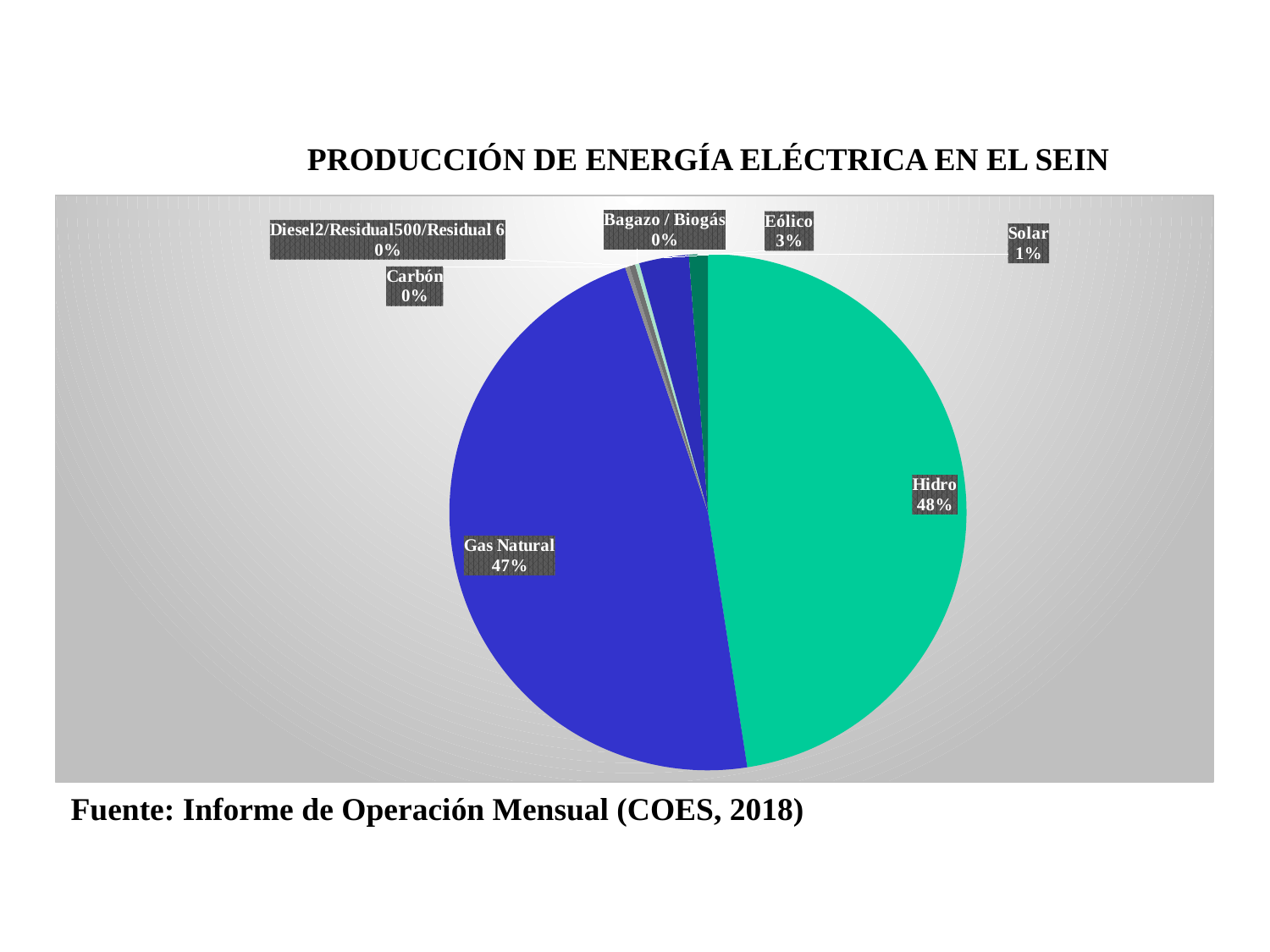

PRODUCCIÓN DE ENERGÍA ELÉCTRICA EN EL SEIN

### Chart

| Category |  |
|---|---|
| Hidro | 1997.8919180625003 |
| Gas Natural | 1984.3622375425005 |
| Carbón | 10.7779047775 |
| Diesel2/Residual500/Residual 6 | 16.2554912325 |
| Bagazo / Biogás | 11.030120595 |
| Eólico | 130.32940519 |
| Solar | 49.3644935425 |
Fuente: Informe de Operación Mensual (COES, 2018)